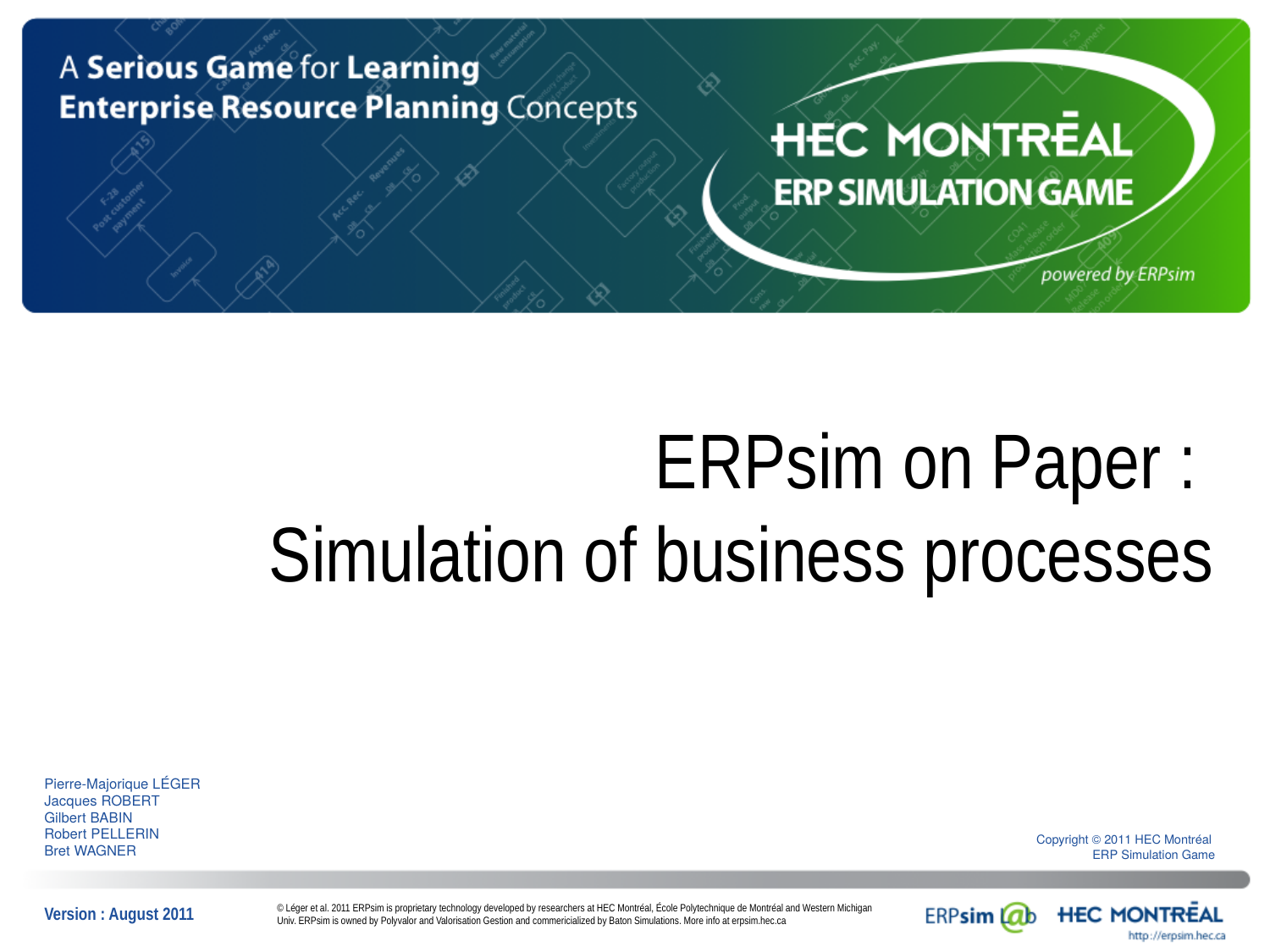

# ERPsim on Paper : Simulation of business processes